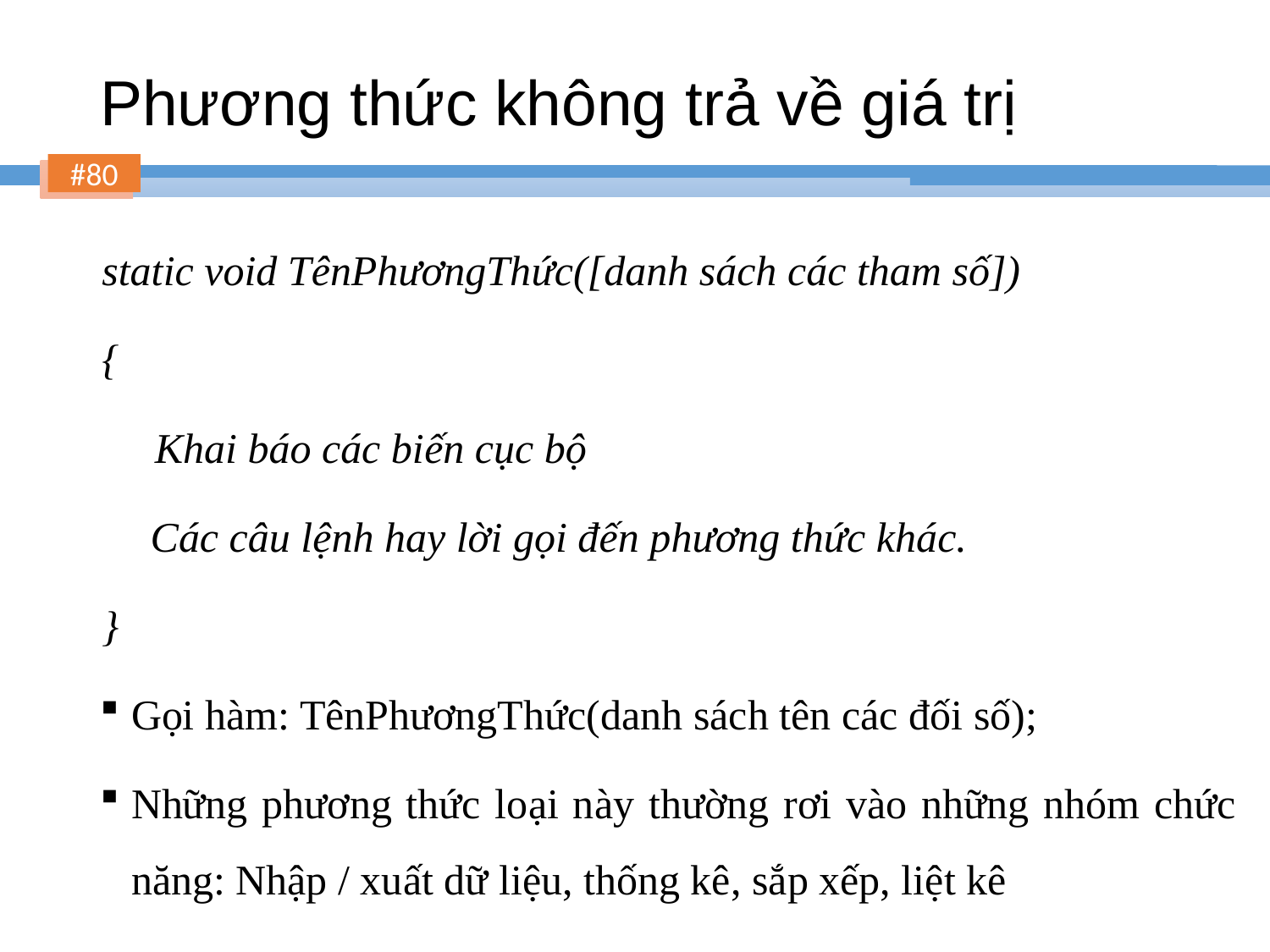

# Phương thức không trả về giá trị

static void TênPhươngThức([danh sách các tham số])
{
     Khai báo các biến cục bộ
	 Các câu lệnh hay lời gọi đến phương thức khác.
}
Gọi hàm: TênPhươngThức(danh sách tên các đối số);
Những phương thức loại này thường rơi vào những nhóm chức năng: Nhập / xuất dữ liệu, thống kê, sắp xếp, liệt kê
80